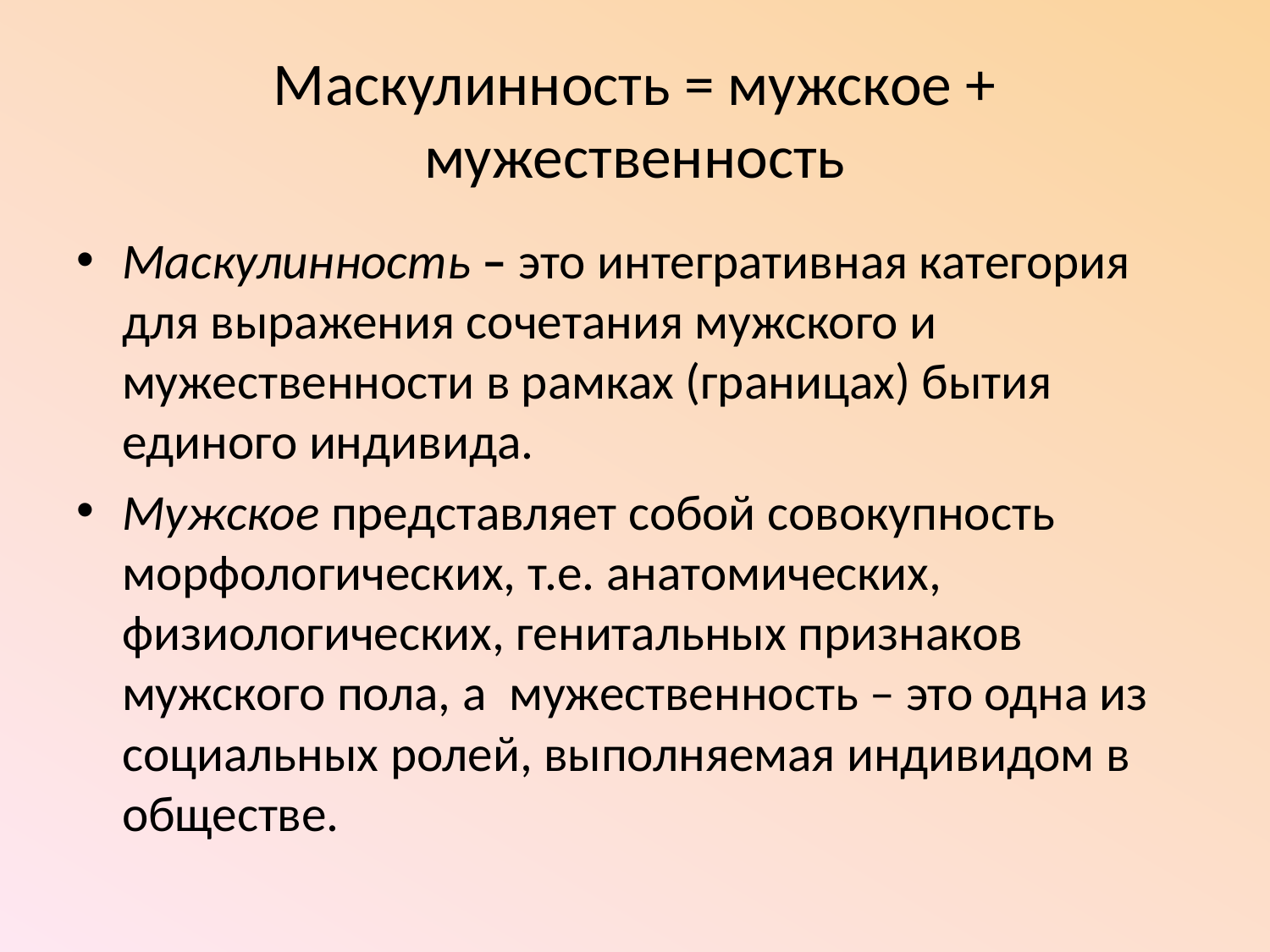

# Маскулинность = мужское + мужественность
Маскулинность – это интегративная категория для выражения сочетания мужского и мужественности в рамках (границах) бытия единого индивида.
Мужское представляет собой совокупность морфологических, т.е. анатомических, физиологических, генитальных признаков мужского пола, а  мужественность – это одна из социальных ролей, выполняемая индивидом в обществе.